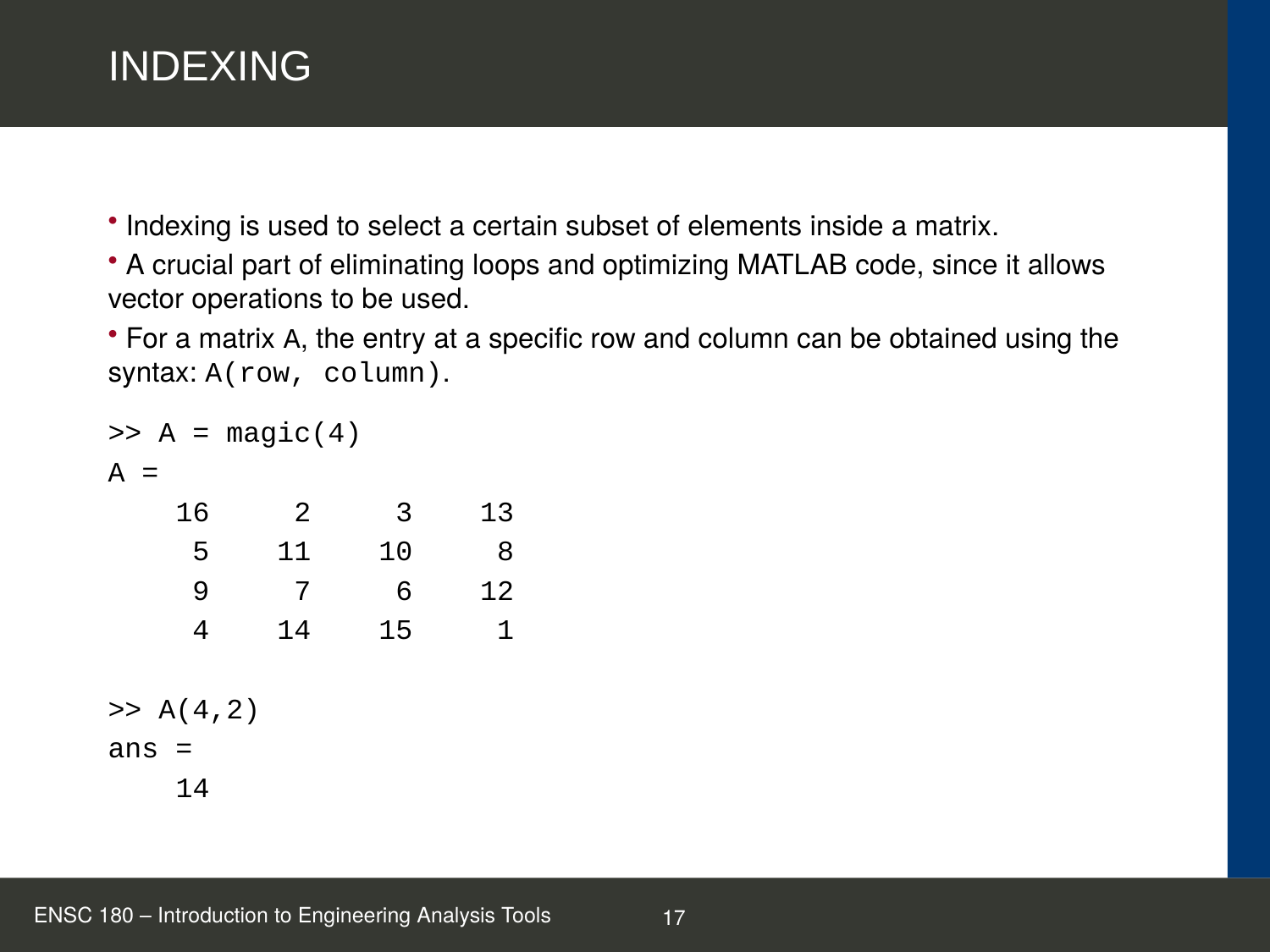

# INDEXING
 Indexing is used to select a certain subset of elements inside a matrix.
 A crucial part of eliminating loops and optimizing MATLAB code, since it allows vector operations to be used.
 For a matrix A, the entry at a specific row and column can be obtained using the syntax: A(row, column).
>> A = magic(4)
A =
    16     2     3    13
     5    11    10     8
     9     7     6    12
     4    14    15     1

>> A(4,2)
ans =
    14

ENSC 180 – Introduction to Engineering Analysis Tools